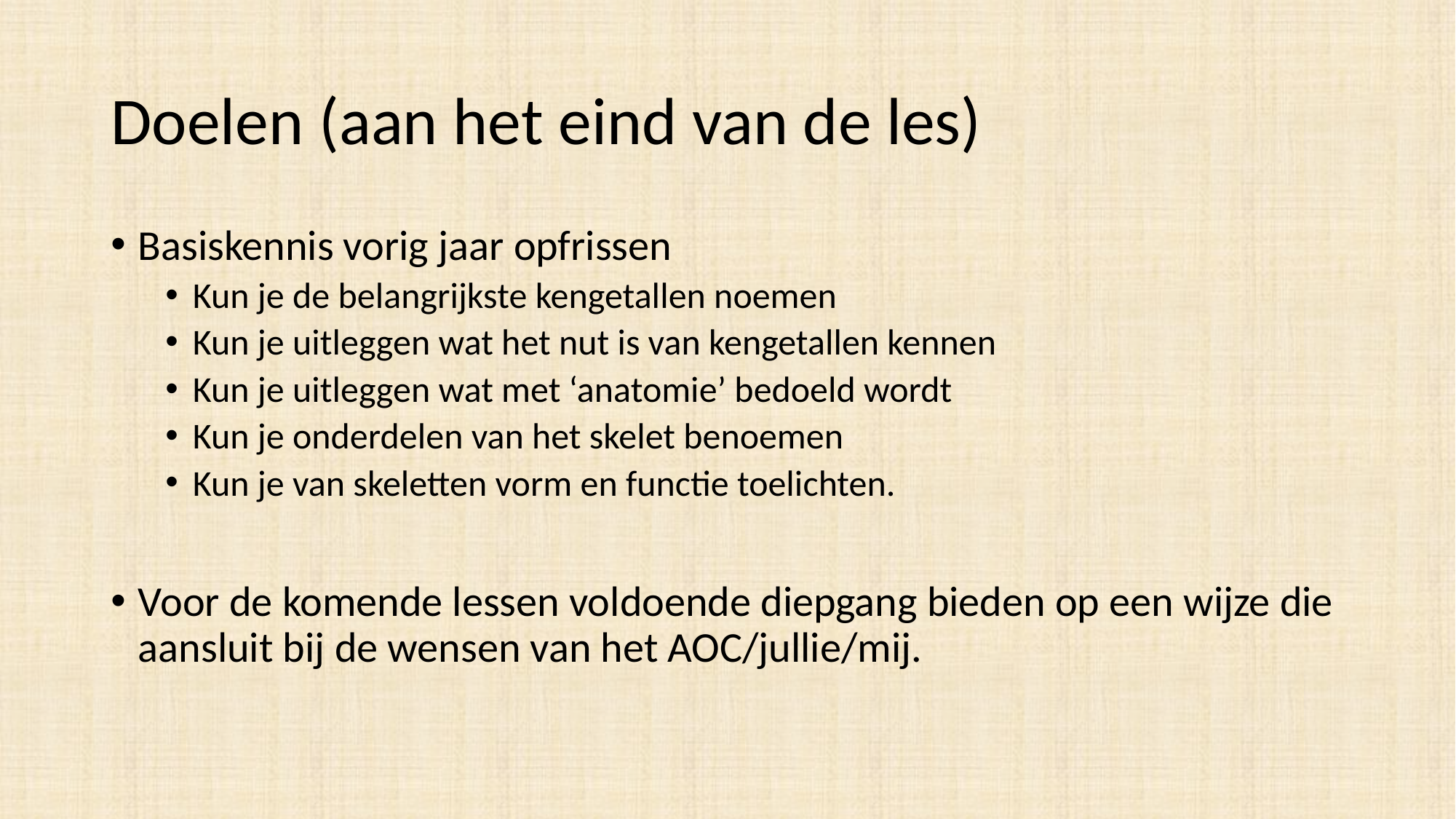

# Doelen (aan het eind van de les)
Basiskennis vorig jaar opfrissen
Kun je de belangrijkste kengetallen noemen
Kun je uitleggen wat het nut is van kengetallen kennen
Kun je uitleggen wat met ‘anatomie’ bedoeld wordt
Kun je onderdelen van het skelet benoemen
Kun je van skeletten vorm en functie toelichten.

Voor de komende lessen voldoende diepgang bieden op een wijze die aansluit bij de wensen van het AOC/jullie/mij.